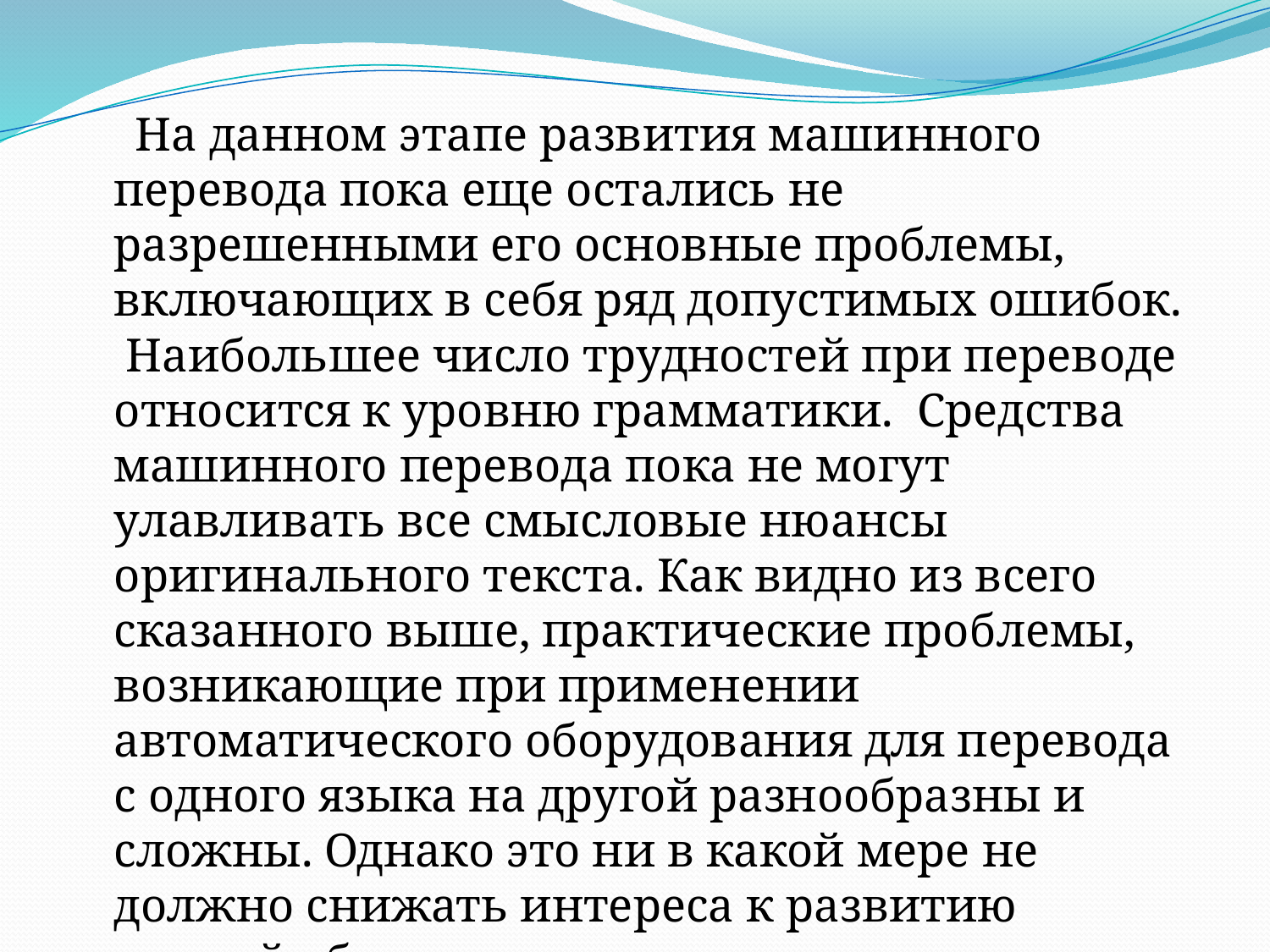

#
     На данном этапе развития машинного перевода пока еще остались не разрешенными его основные проблемы, включающих в себя ряд допустимых ошибок.  Наибольшее число трудностей при переводе относится к уровню грамматики.  Средства машинного перевода пока не могут улавливать все смысловые нюансы оригинального текста. Как видно из всего сказанного выше, практические проб­лемы, возникающие при применении автоматического обо­рудования для перевода с одного языка на другой разнообразны и сложны. Однако это ни в какой мере не должно снижать интереса к развитию данной области техники.